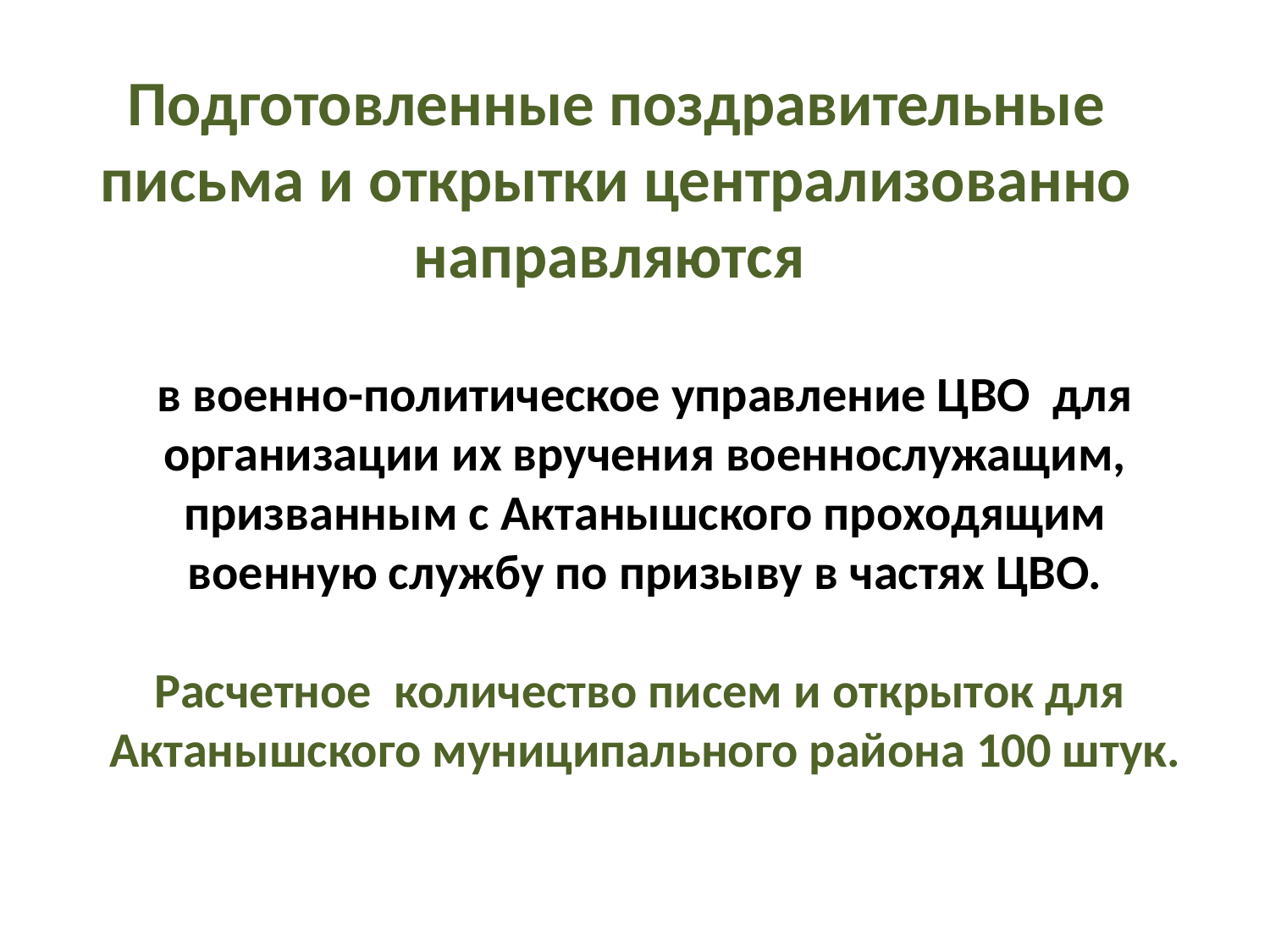

# Подготовленные поздравительные письма и открытки централизованно направляются

в военно-политическое управление ЦВО  для организации их вручения военнослужащим, призванным с Актанышского проходящим военную службу по призыву в частях ЦВО.

Расчетное  количество писем и открыток для  Актанышского муниципального района 100 штук.